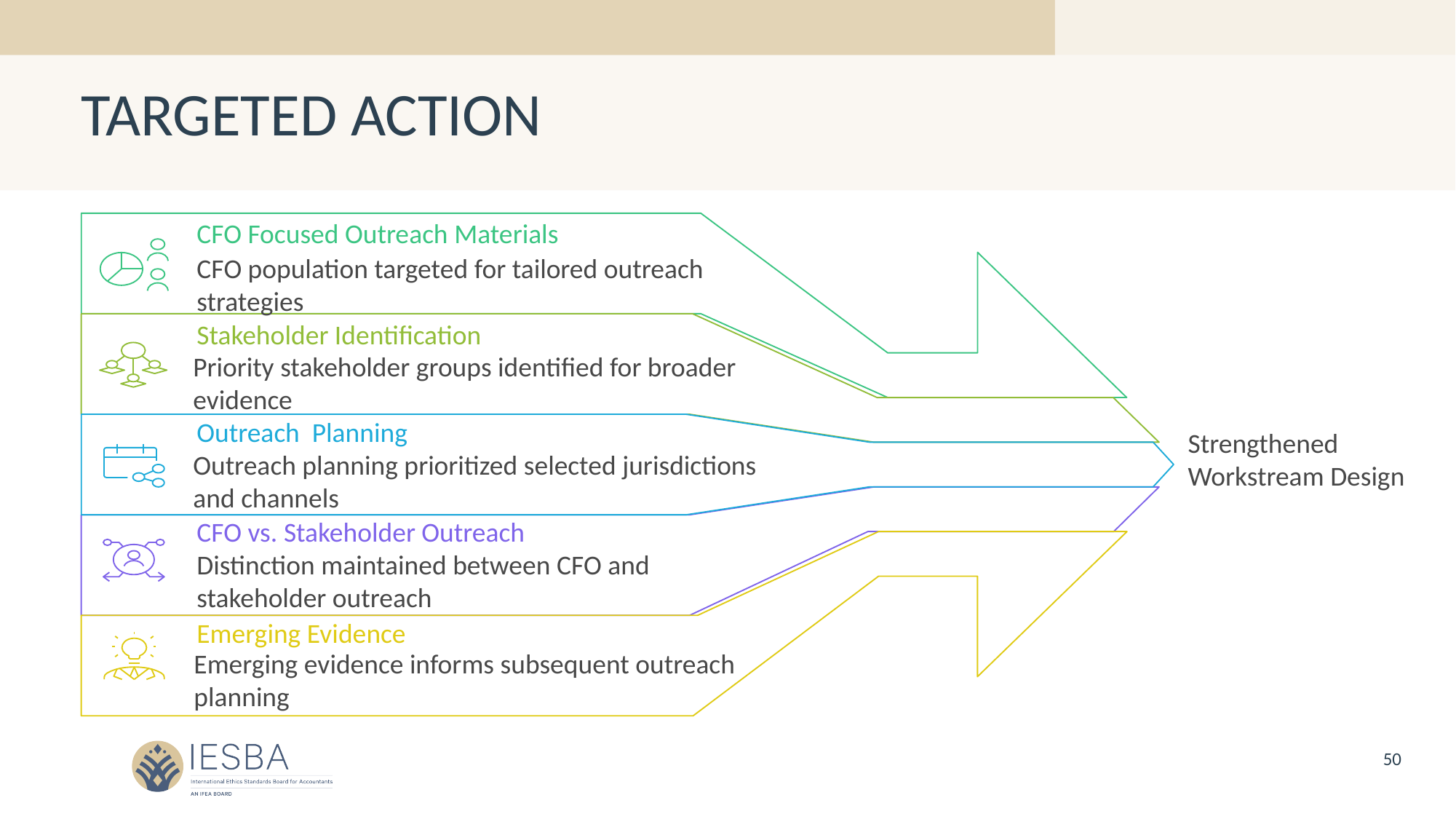

# TARGETED ACTION

CFO Focused Outreach Materials

CFO population targeted for tailored outreach strategies

Stakeholder Identification

Priority stakeholder groups identified for broader evidence

Outreach  Planning
Strengthened
Workstream Design

Outreach planning prioritized selected jurisdictions and channels

CFO vs. Stakeholder Outreach

Distinction maintained between CFO and stakeholder outreach
Emerging Evidence

Emerging evidence informs subsequent outreach planning
50